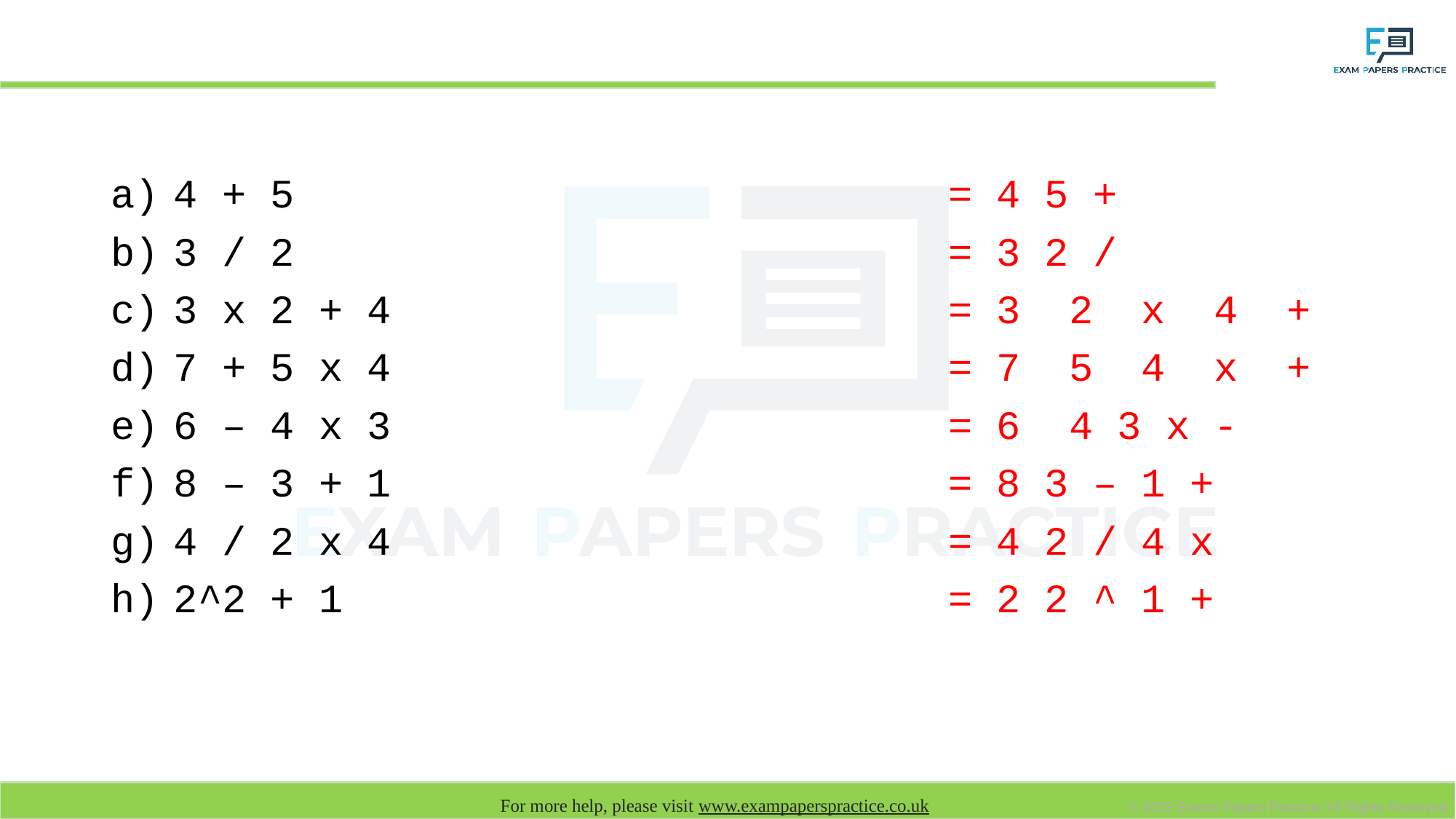

# Convert the following from infix notation to RPN
4 + 5                           = 4 5 +
3 / 2                           = 3 2 /
3 x 2 + 4                       = 3  2  x  4  +
7 + 5 x 4                       = 7  5  4  x  +
6 – 4 x 3                       = 6  4 3 x -
8 – 3 + 1                       = 8 3 – 1 +
4 / 2 x 4                       = 4 2 / 4 x
2^2 + 1                         = 2 2 ^ 1 +